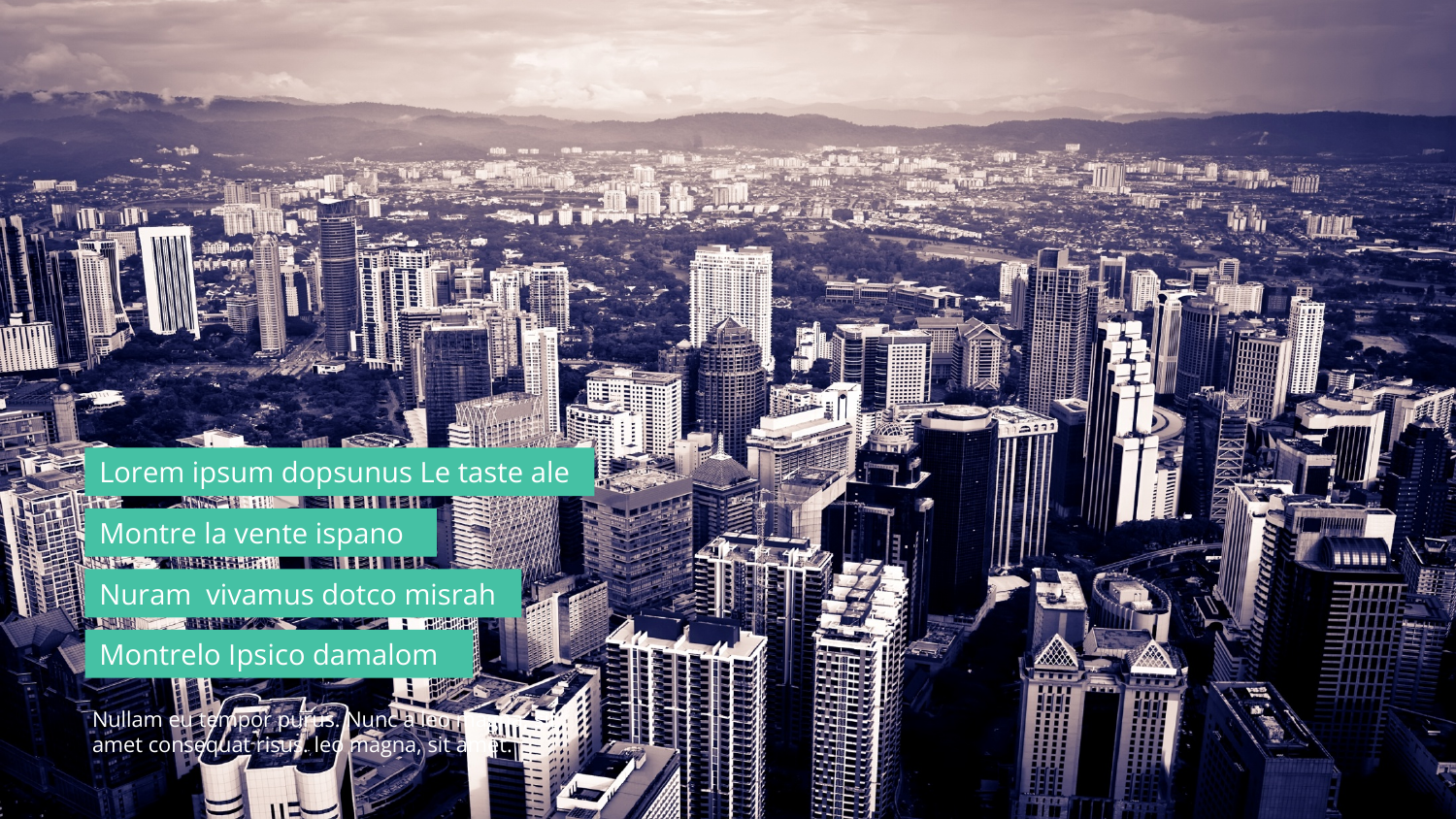

Lorem ipsum dopsunus Le taste ale
Montre la vente ispano
Nuram  vivamus dotco misrah
Montrelo Ipsico damalom
Nullam eu tempor purus. Nunc a leo magna, sit amet consequat risus. leo magna, sit amet.